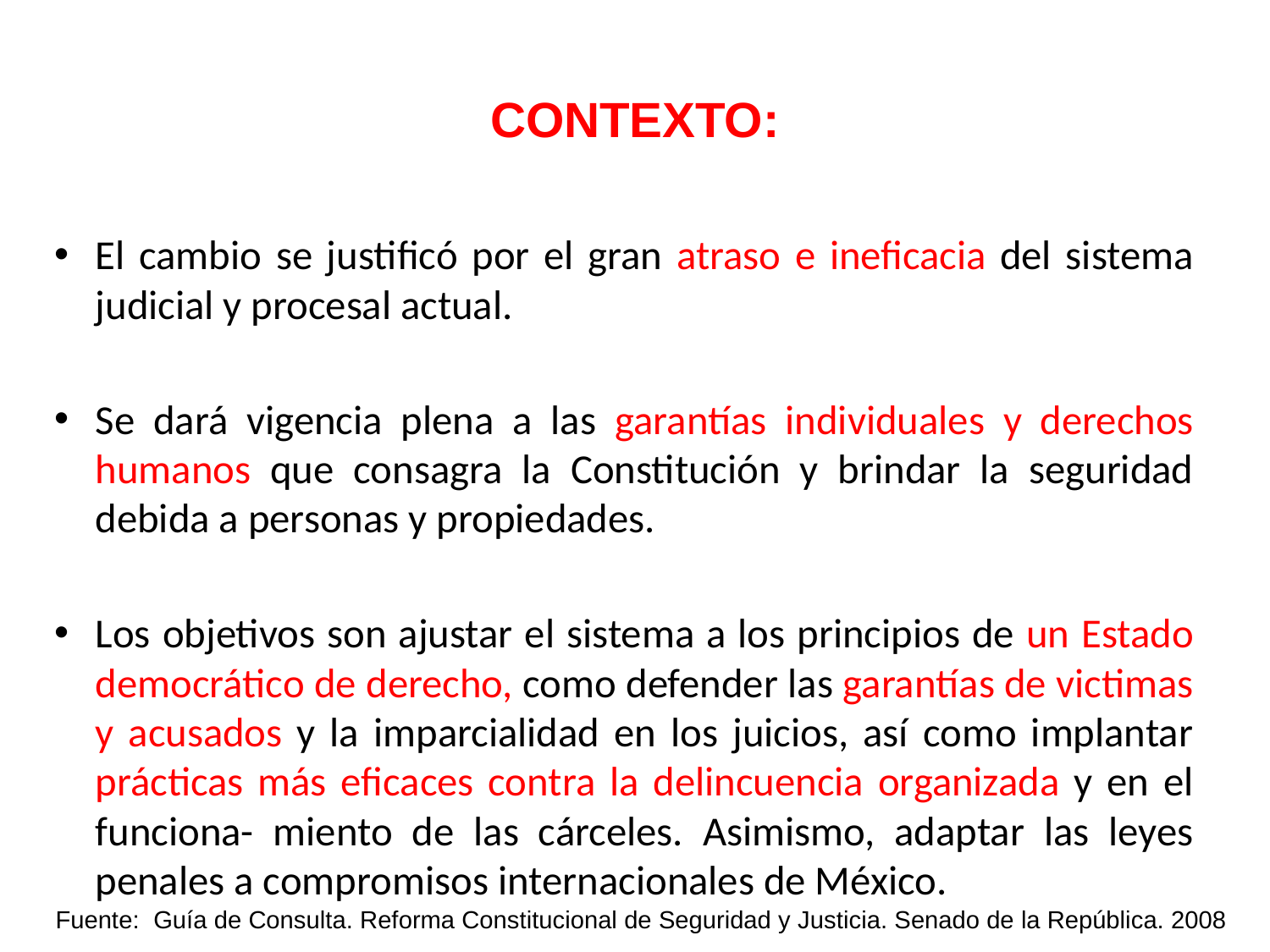

# CONTEXTO:
El cambio se justificó por el gran atraso e ineficacia del sistema judicial y procesal actual.

Se dará vigencia plena a las garantías individuales y derechos humanos que consagra la Constitución y brindar la seguridad debida a personas y propiedades.

Los objetivos son ajustar el sistema a los principios de un Estado democrático de derecho, como defender las garantías de victimas y acusados y la imparcialidad en los juicios, así como implantar prácticas más eficaces contra la delincuencia organizada y en el funciona- miento de las cárceles. Asimismo, adaptar las leyes penales a compromisos internacionales de México.

Fuente:  Guía de Consulta. Reforma Constitucional de Seguridad y Justicia. Senado de la República. 2008